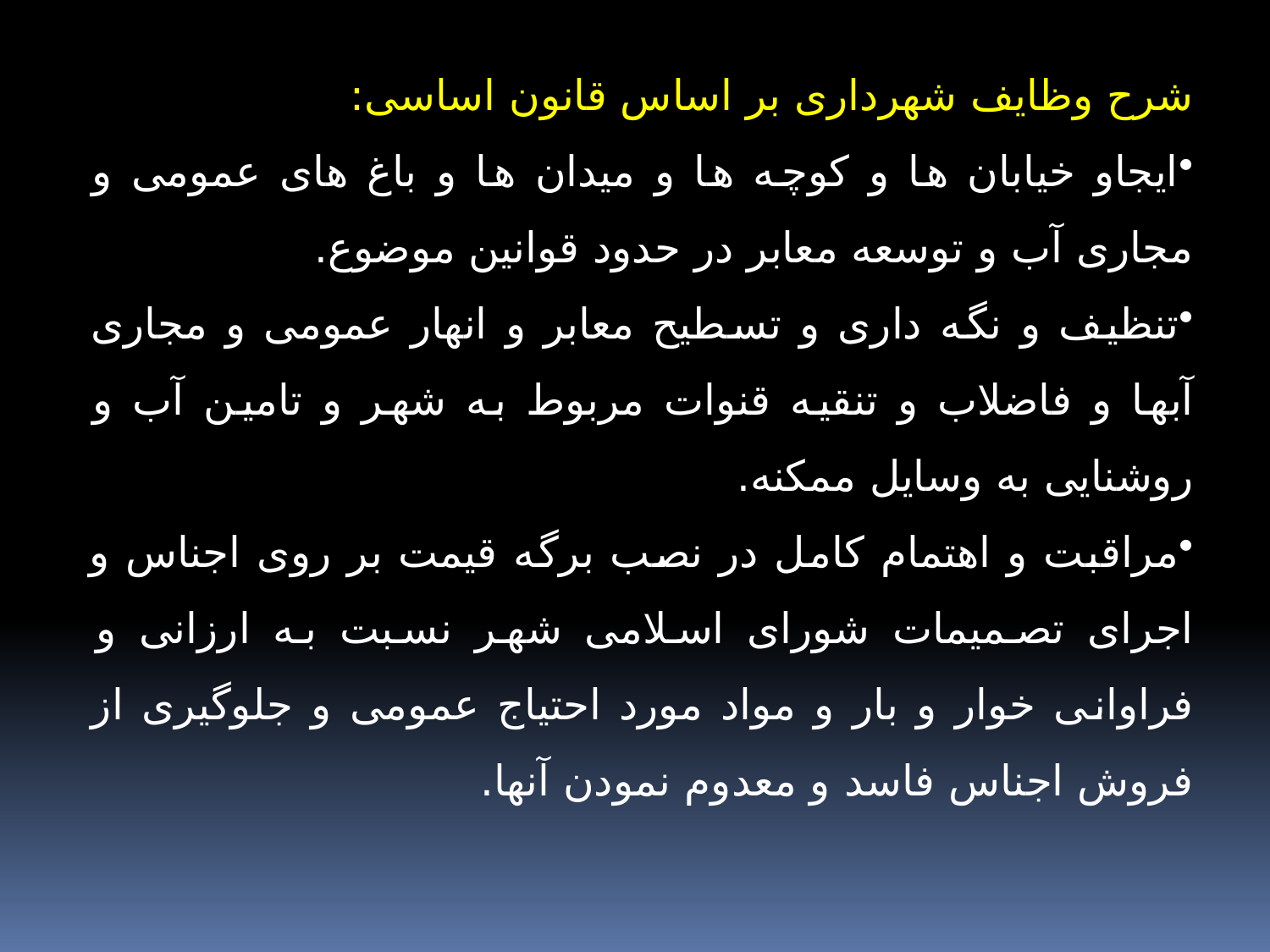

شرح وظایف شهرداری بر اساس قانون اساسی:
ایجاو خیابان ها و کوچه ها و میدان ها و باغ های عمومی و مجاری آب و توسعه معابر در حدود قوانین موضوع.
تنظیف و نگه داری و تسطیح معابر و انهار عمومی و مجاری آبها و فاضلاب و تنقیه قنوات مربوط به شهر و تامین آب و روشنایی به وسایل ممکنه.
مراقبت و اهتمام کامل در نصب برگه قیمت بر روی اجناس و اجرای تصمیمات شورای اسلامی شهر نسبت به ارزانی و فراوانی خوار و بار و مواد مورد احتیاج عمومی و جلوگیری از فروش اجناس فاسد و معدوم نمودن آنها.